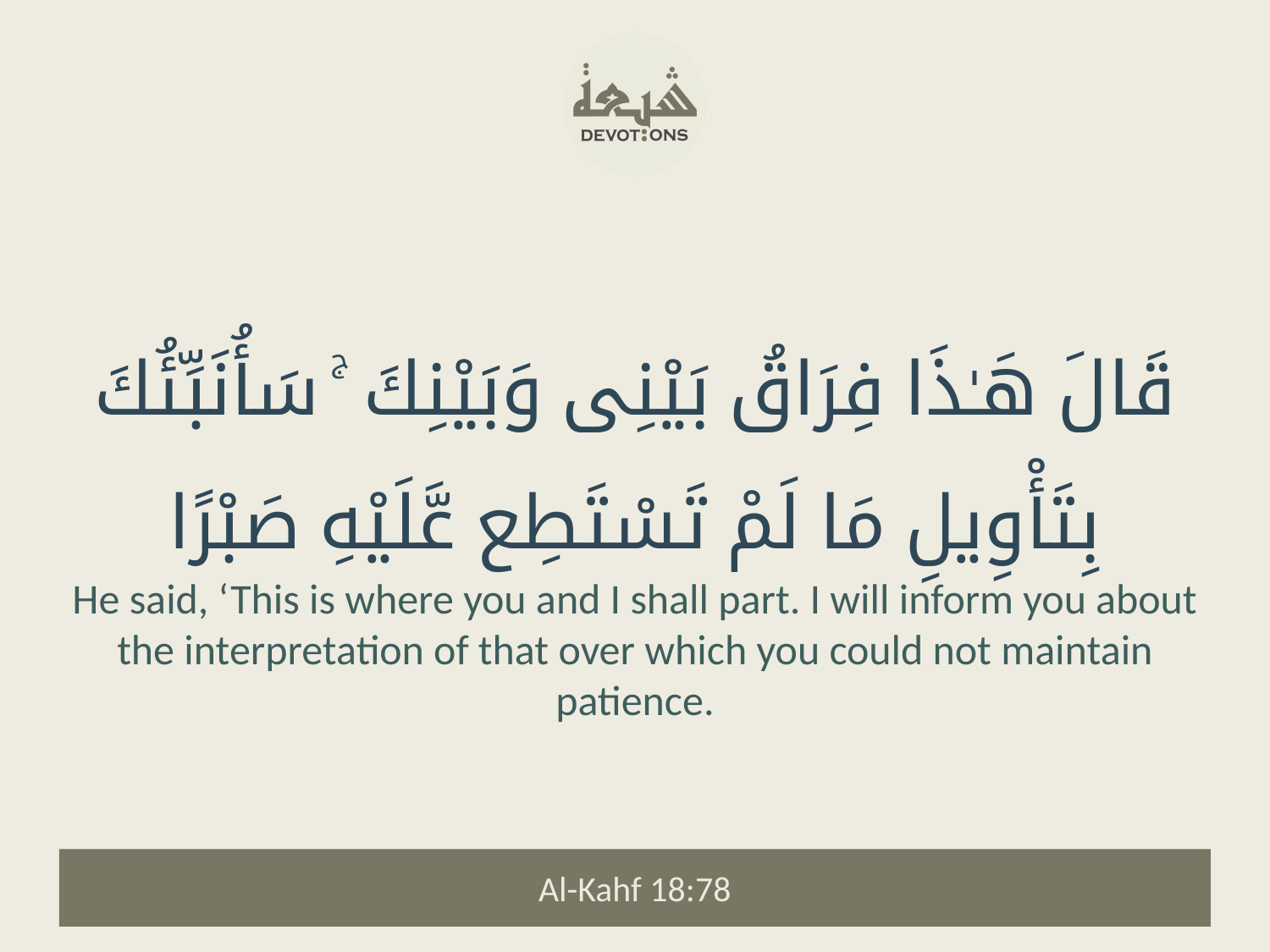

قَالَ هَـٰذَا فِرَاقُ بَيْنِى وَبَيْنِكَ ۚ سَأُنَبِّئُكَ بِتَأْوِيلِ مَا لَمْ تَسْتَطِع عَّلَيْهِ صَبْرًا
He said, ‘This is where you and I shall part. I will inform you about the interpretation of that over which you could not maintain patience.
Al-Kahf 18:78